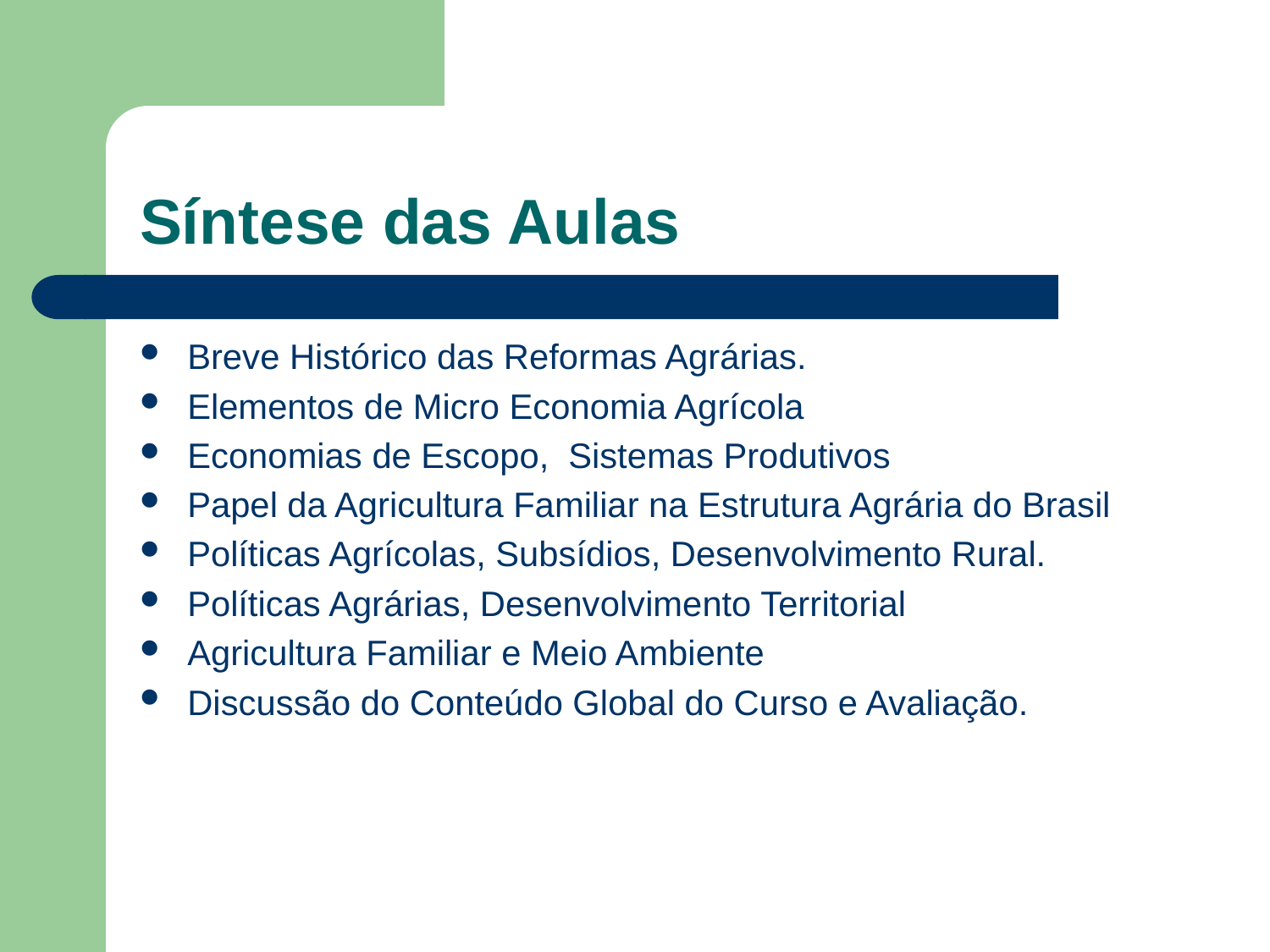

# Síntese das Aulas
Breve Histórico das Reformas Agrárias.
Elementos de Micro Economia Agrícola
Economias de Escopo,  Sistemas Produtivos
Papel da Agricultura Familiar na Estrutura Agrária do Brasil
Políticas Agrícolas, Subsídios, Desenvolvimento Rural.
Políticas Agrárias, Desenvolvimento Territorial
Agricultura Familiar e Meio Ambiente
Discussão do Conteúdo Global do Curso e Avaliação.